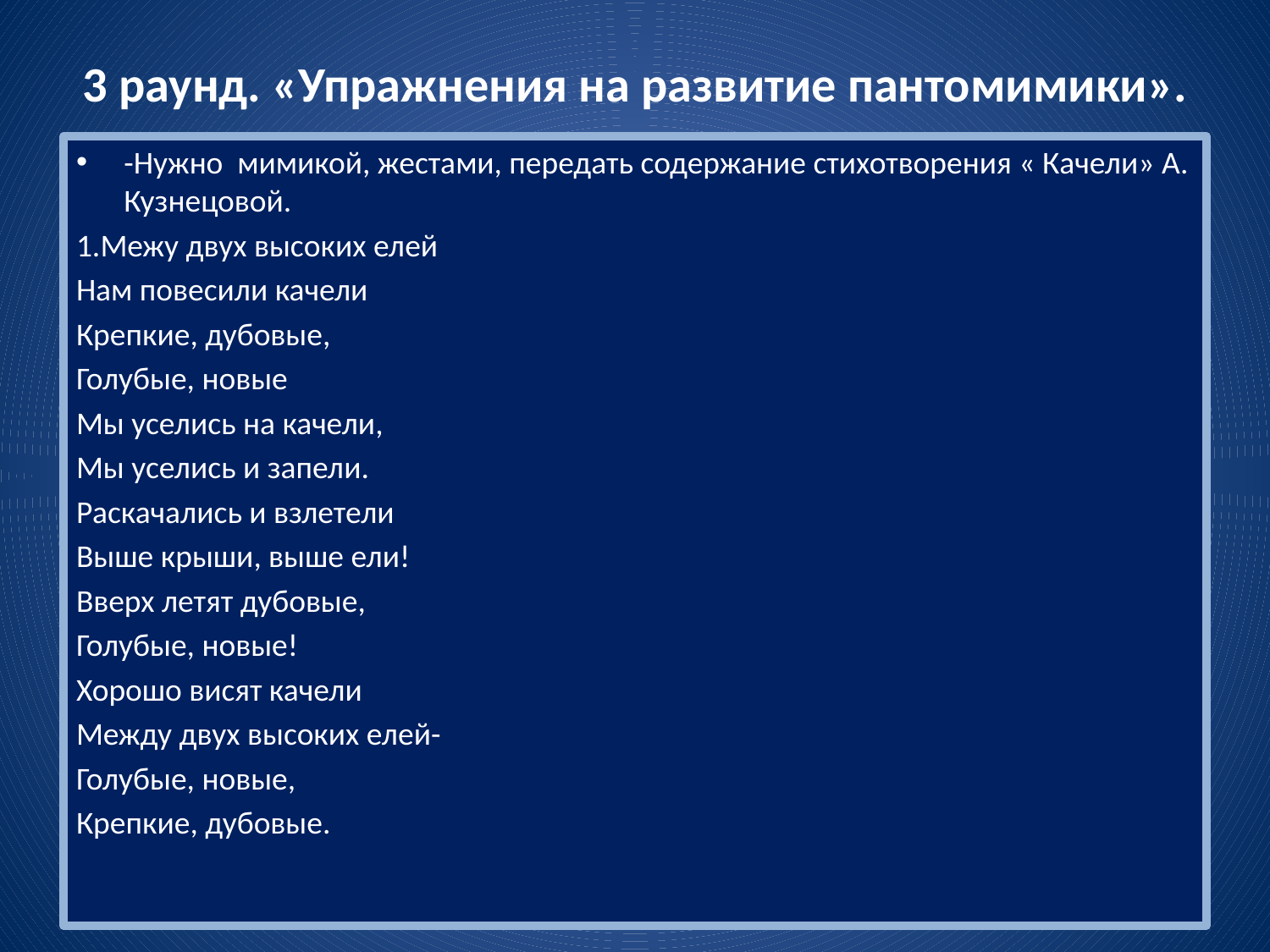

# 3 раунд. «Упражнения на развитие пантомимики».
-Нужно  мимикой, жестами, передать содержание стихотворения « Качели» А. Кузнецовой.
1.Межу двух высоких елей
Нам повесили качели
Крепкие, дубовые,
Голубые, новые
Мы уселись на качели,
Мы уселись и запели.
Раскачались и взлетели
Выше крыши, выше ели!
Вверх летят дубовые,
Голубые, новые!
Хорошо висят качели
Между двух высоких елей-
Голубые, новые,
Крепкие, дубовые.